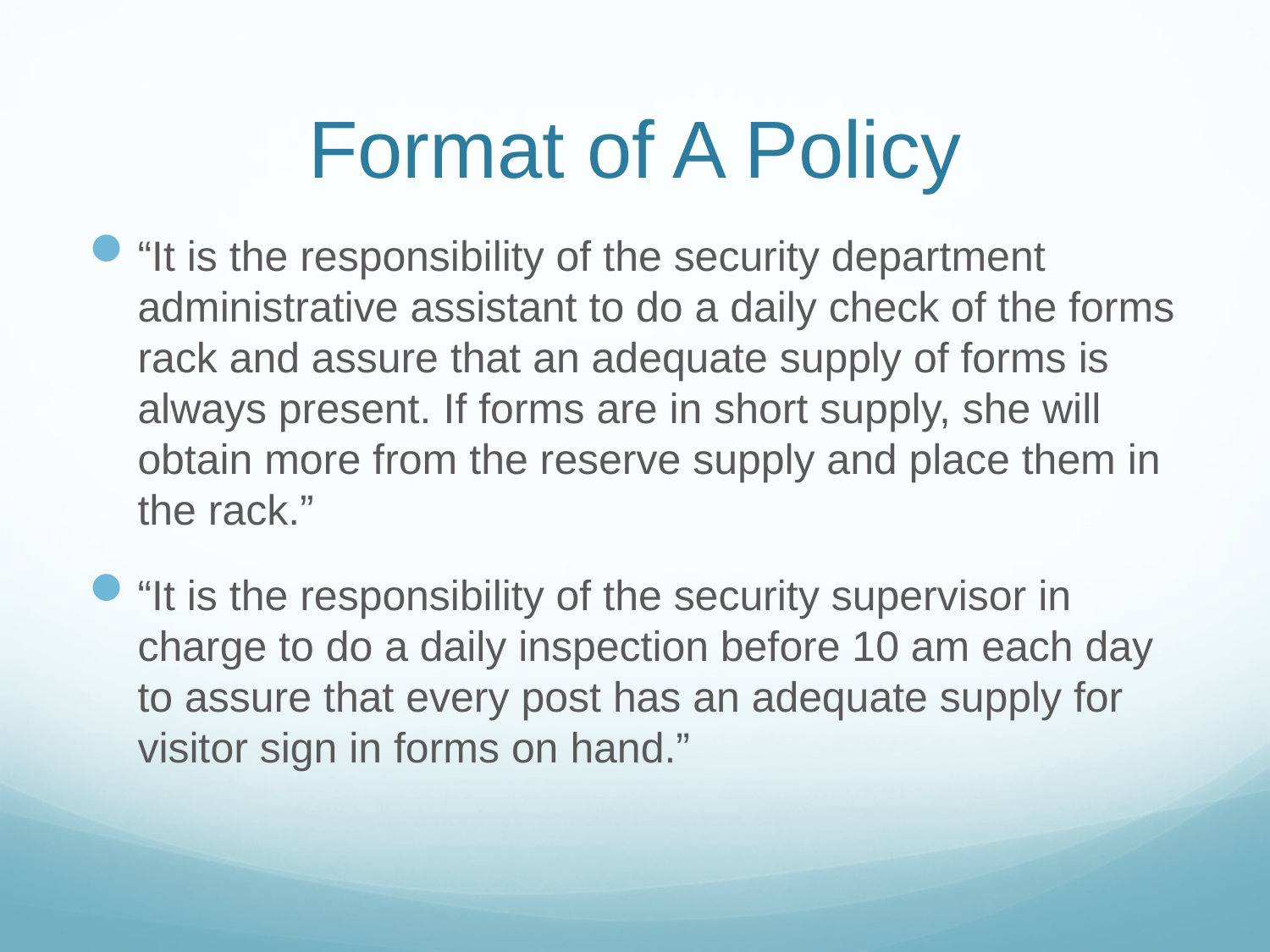

# Format of A Policy
“It is the responsibility of the security department administrative assistant to do a daily check of the forms rack and assure that an adequate supply of forms is always present. If forms are in short supply, she will obtain more from the reserve supply and place them in the rack.”
“It is the responsibility of the security supervisor in charge to do a daily inspection before 10 am each day to assure that every post has an adequate supply for visitor sign in forms on hand.”